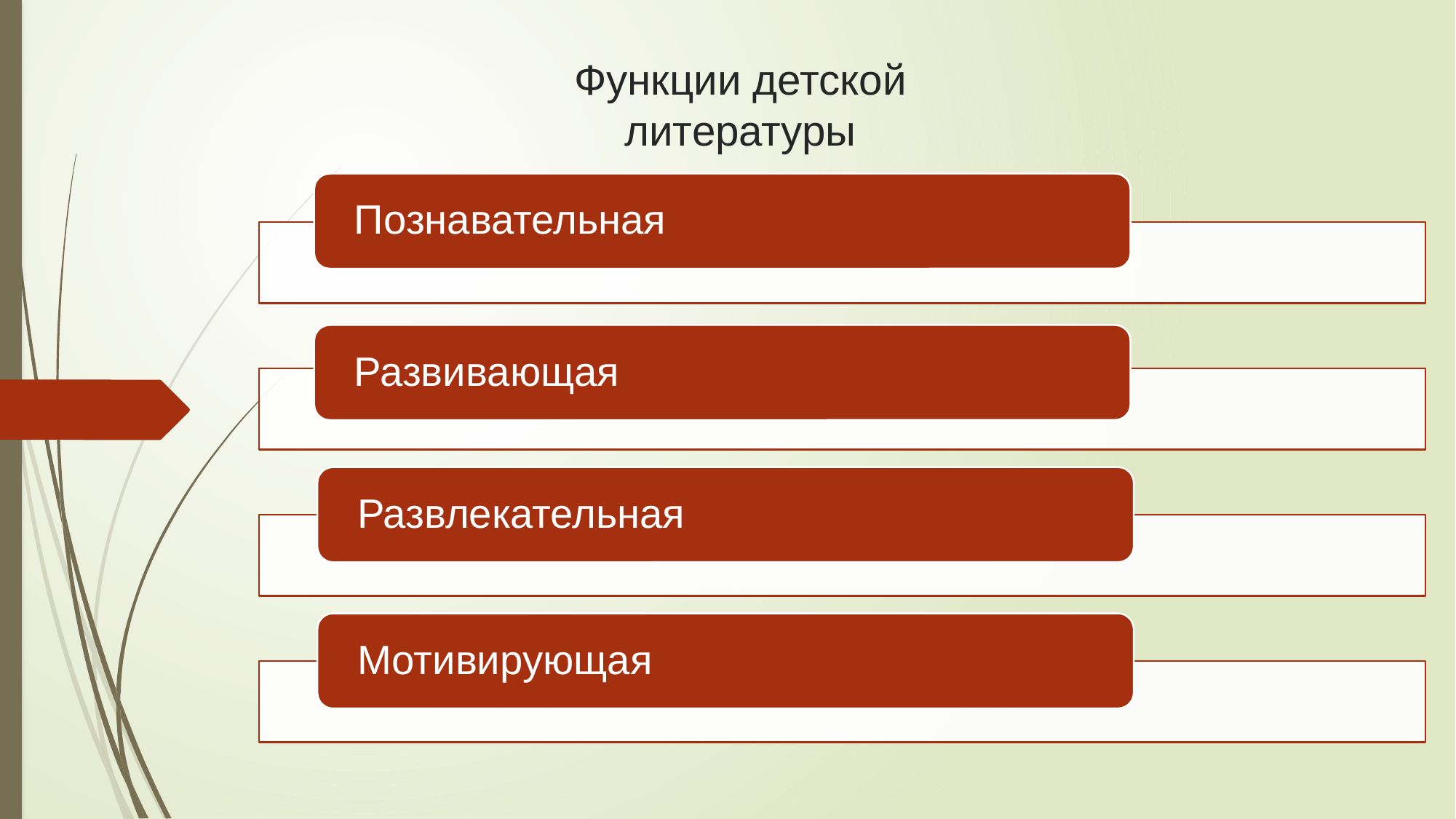

# Функции детской литературы
Познавательная
Развивающая
Развлекательная
Мотивирующая